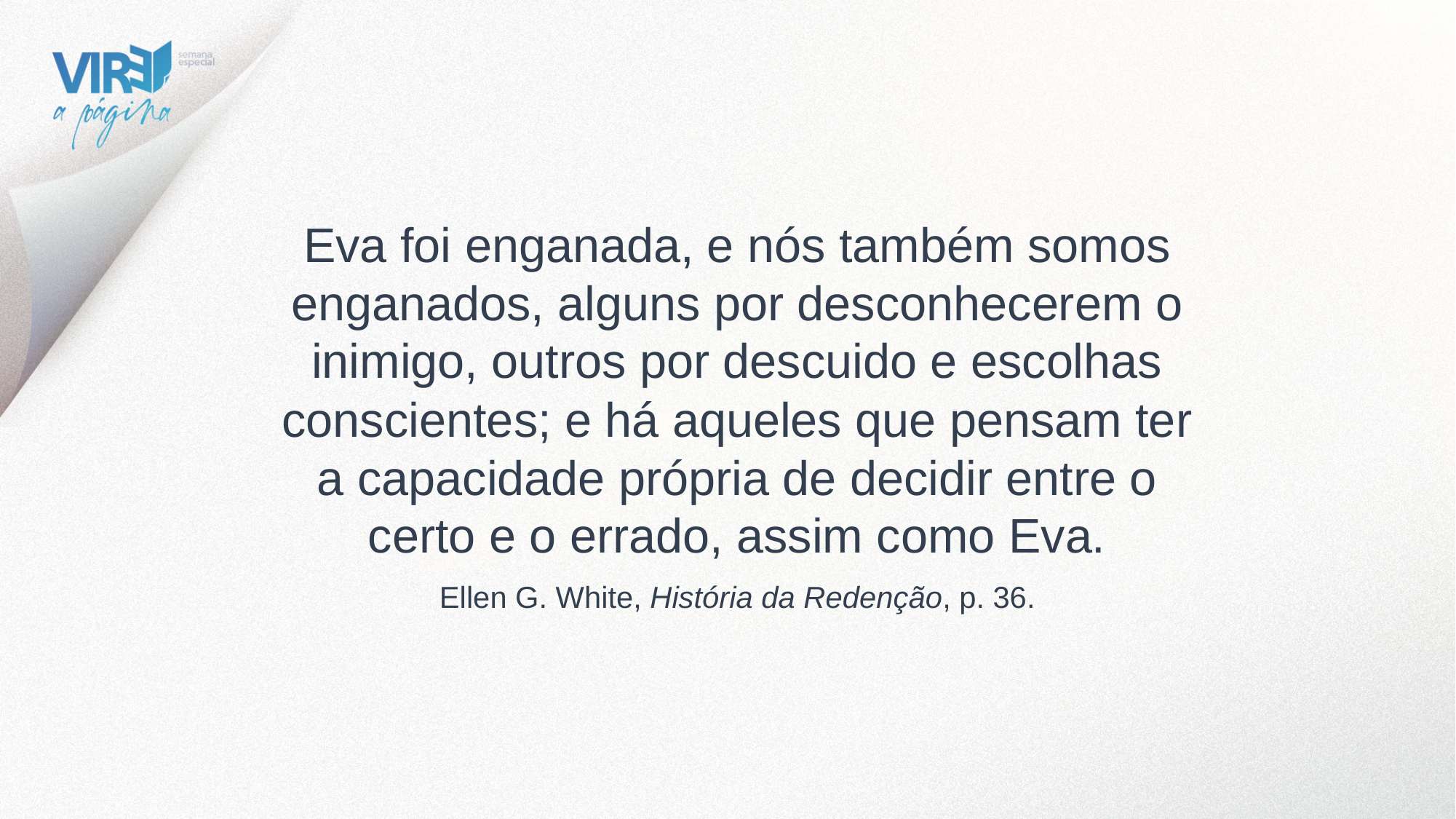

Eva foi enganada, e nós também somos enganados, alguns por desconhecerem o inimigo, outros por descuido e escolhas conscientes; e há aqueles que pensam ter a capacidade própria de decidir entre o certo e o errado, assim como Eva.
Ellen G. White, História da Redenção, p. 36.